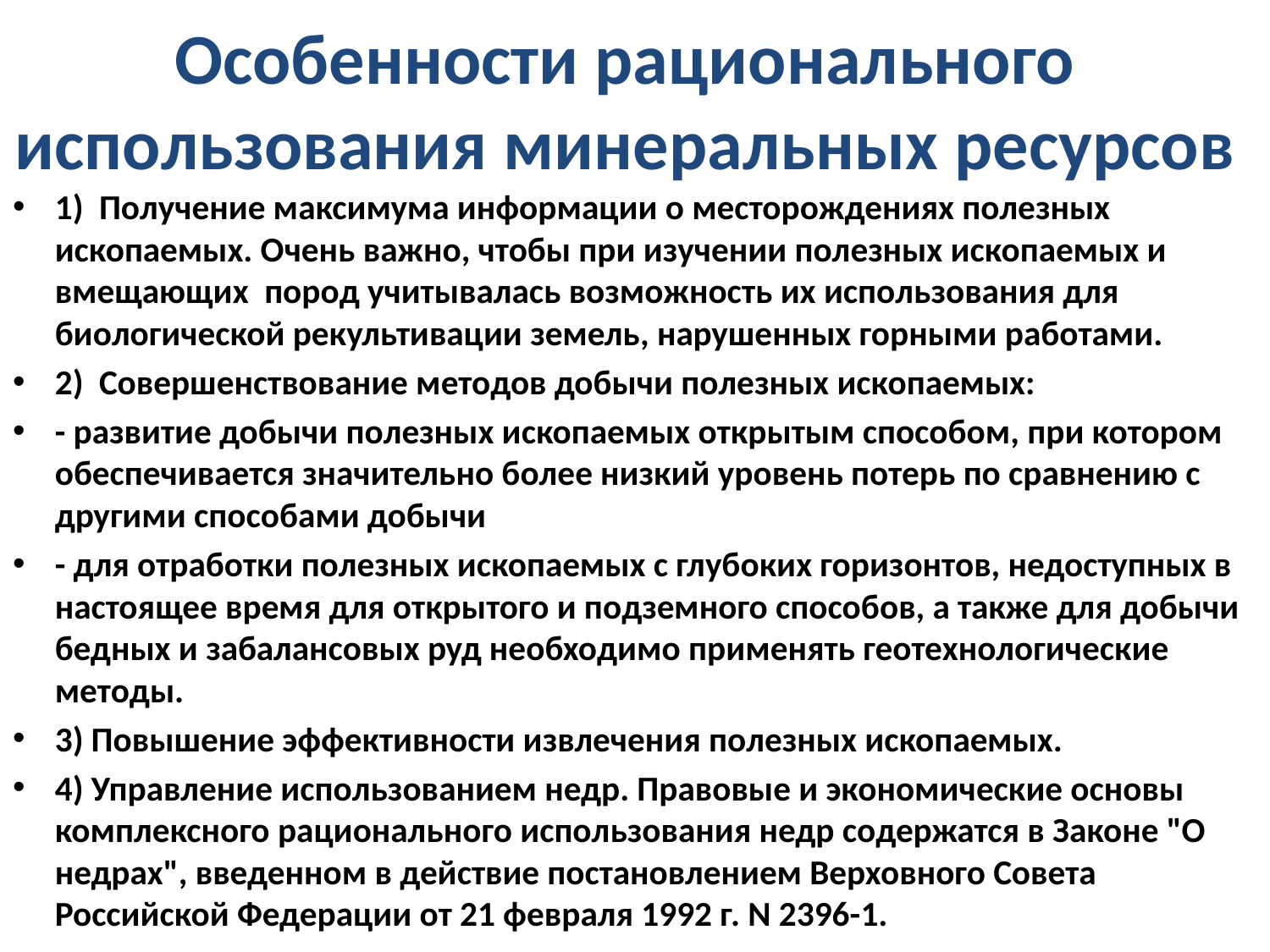

# Особенности рационального использования минеральных ресурсов
1)  Получение максимума информации о месторождениях полезных ископаемых. Очень важно, чтобы при изучении полезных ископаемых и вмещающих  пород учитывалась возможность их использования для биологической рекультивации земель, нарушенных горными работами.
2)  Совершенствование методов добычи полезных ископаемых:
- развитие добычи полезных ископаемых открытым способом, при котором обеспечивается значительно более низкий уровень потерь по сравнению с другими способами добычи
- для отработки полезных ископаемых с глубоких горизонтов, недоступных в настоящее время для открытого и подземного способов, а также для добычи бедных и забалансовых руд необходимо применять геотехнологические методы.
3) Повышение эффективности извлечения полезных ископаемых.
4) Управление использованием недр. Правовые и экономические основы комплексного рационального использования недр содержатся в Законе "О недрах", введенном в действие постановлением Верховного Совета Российской Федерации от 21 февраля 1992 г. N 2396-1.